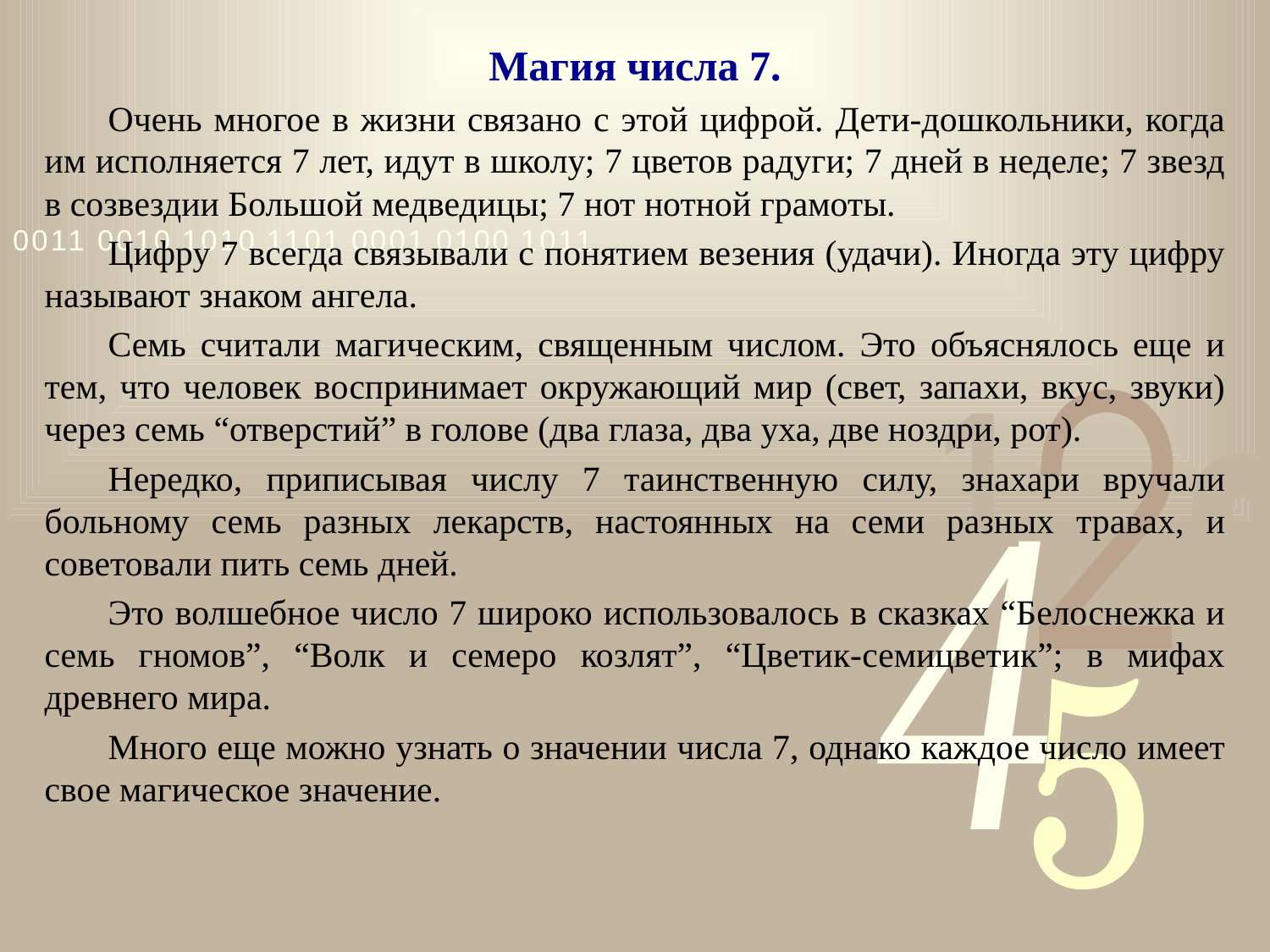

Магия числа 7.
Очень многое в жизни связано с этой цифрой. Дети-дошкольники, когда им исполняется 7 лет, идут в школу; 7 цветов радуги; 7 дней в неделе; 7 звезд в созвездии Большой медведицы; 7 нот нотной грамоты.
Цифру 7 всегда связывали с понятием везения (удачи). Иногда эту цифру называют знаком ангела.
Семь считали магическим, священным числом. Это объяснялось еще и тем, что человек воспринимает окружающий мир (свет, запахи, вкус, звуки) через семь “отверстий” в голове (два глаза, два уха, две ноздри, рот).
Нередко, приписывая числу 7 таинственную силу, знахари вручали больному семь разных лекарств, настоянных на семи разных травах, и советовали пить семь дней.
Это волшебное число 7 широко использовалось в сказках “Белоснежка и семь гномов”, “Волк и семеро козлят”, “Цветик-семицветик”; в мифах древнего мира.
Много еще можно узнать о значении числа 7, однако каждое число имеет свое магическое значение.